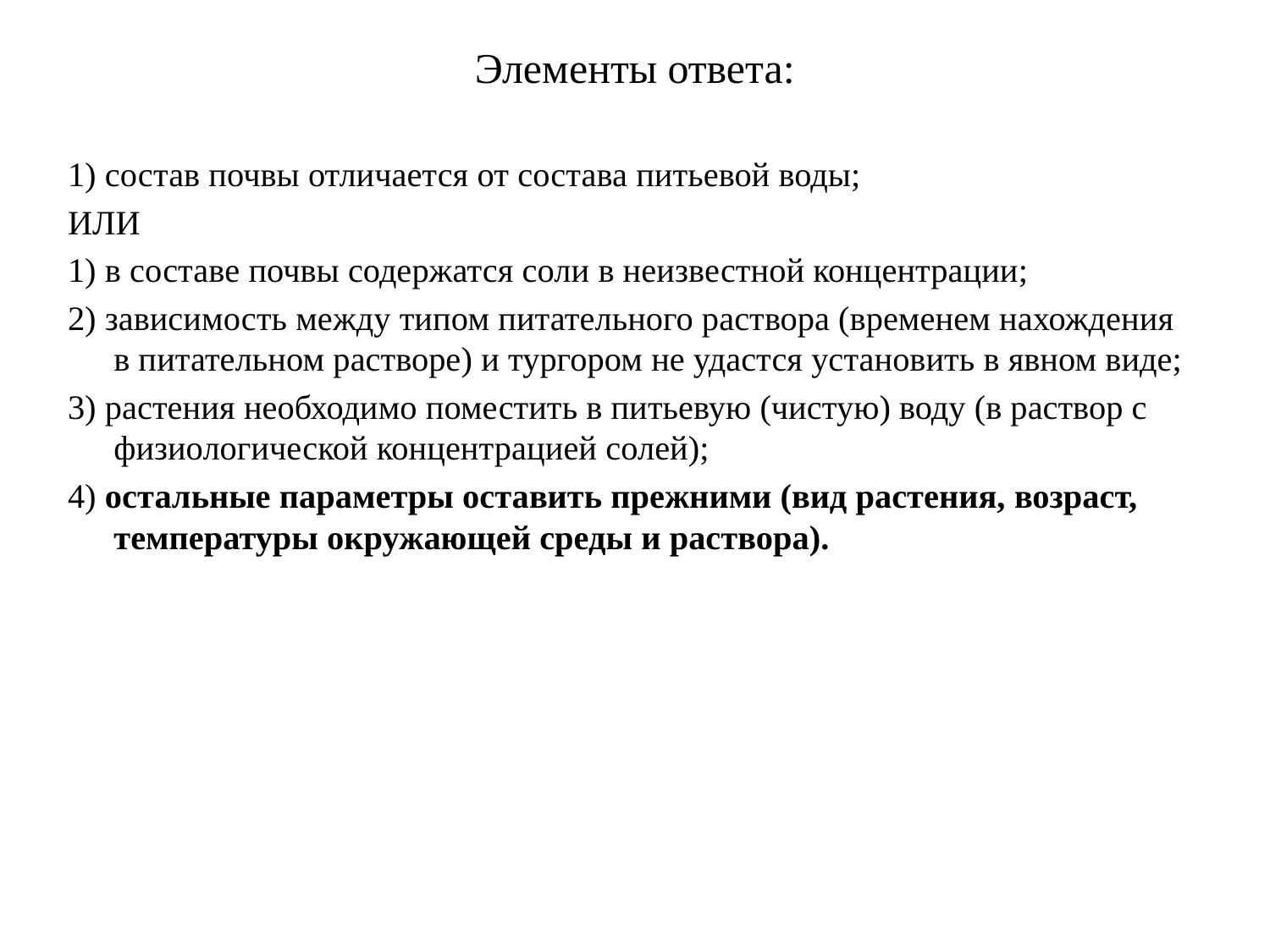

# Элементы ответа:
1) состав почвы отличается от состава питьевой воды;
ИЛИ
1) в составе почвы содержатся соли в неизвестной концентрации;
2) зависимость между типом питательного раствора (временем нахождения в питательном растворе) и тургором не удастся установить в явном виде;
3) растения необходимо поместить в питьевую (чистую) воду (в раствор с физиологической концентрацией солей);
4) остальные параметры оставить прежними (вид растения, возраст, температуры окружающей среды и раствора).